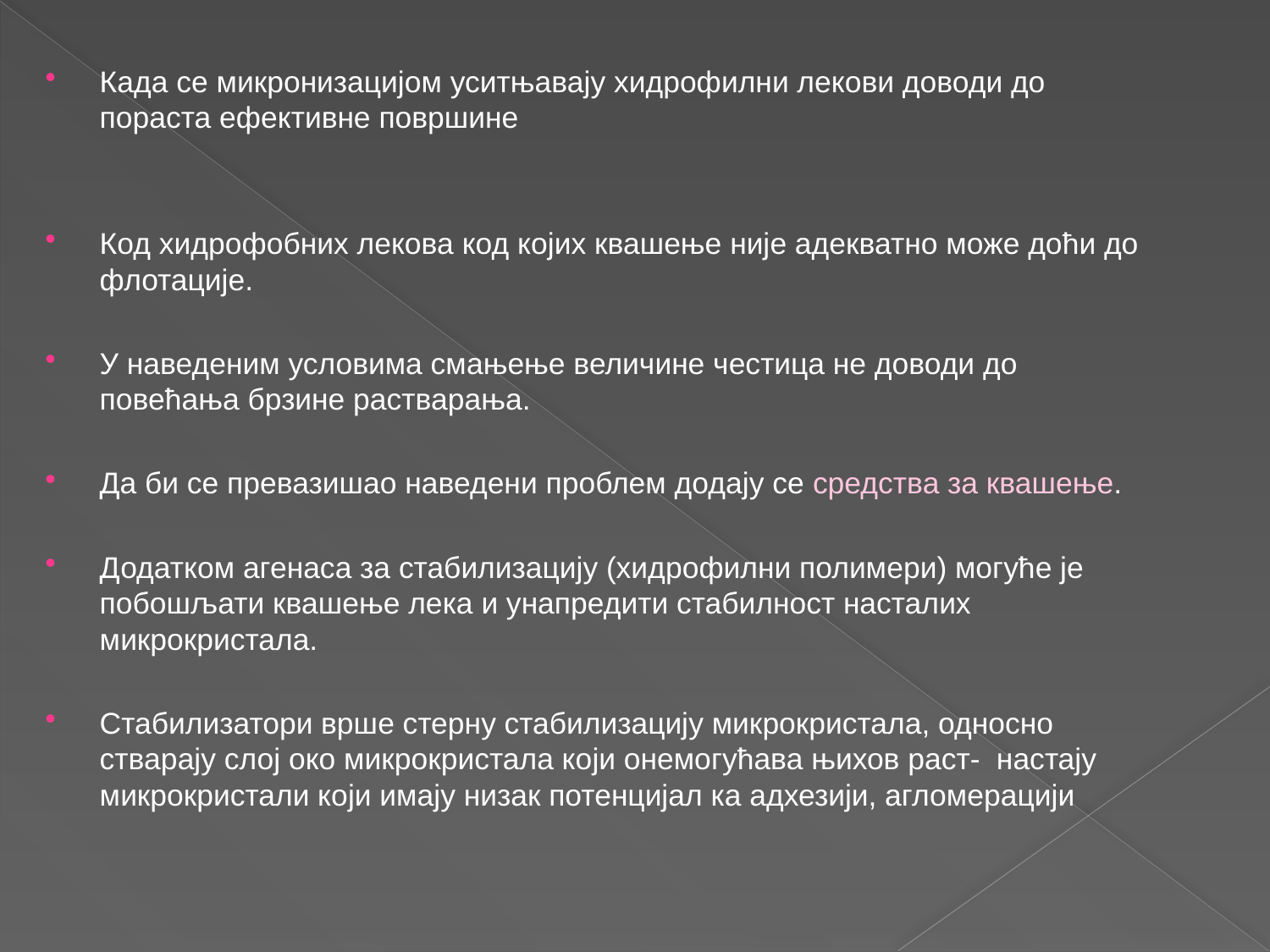

Када се микронизацијом уситњавају хидрофилни лекови доводи до пораста ефективне површине

Код хидрофобних лекова код којих квашење није адекватно може доћи до флотације.

У наведеним условима смањење величине честица не доводи до повећања брзине растварања.

Да би се превазишао наведени проблем додају се средства за квашење.

Додатком агенаса за стабилизацију (хидрофилни полимери) могуће је побошљати квашење лека и унапредити стабилност насталих микрокристала.

Стабилизатори врше стерну стабилизацију микрокристала, односно стварају слој око микрокристала који онемогућава њихов раст-  настају микрокристали који имају низак потенцијал ка адхезији, агломерацији